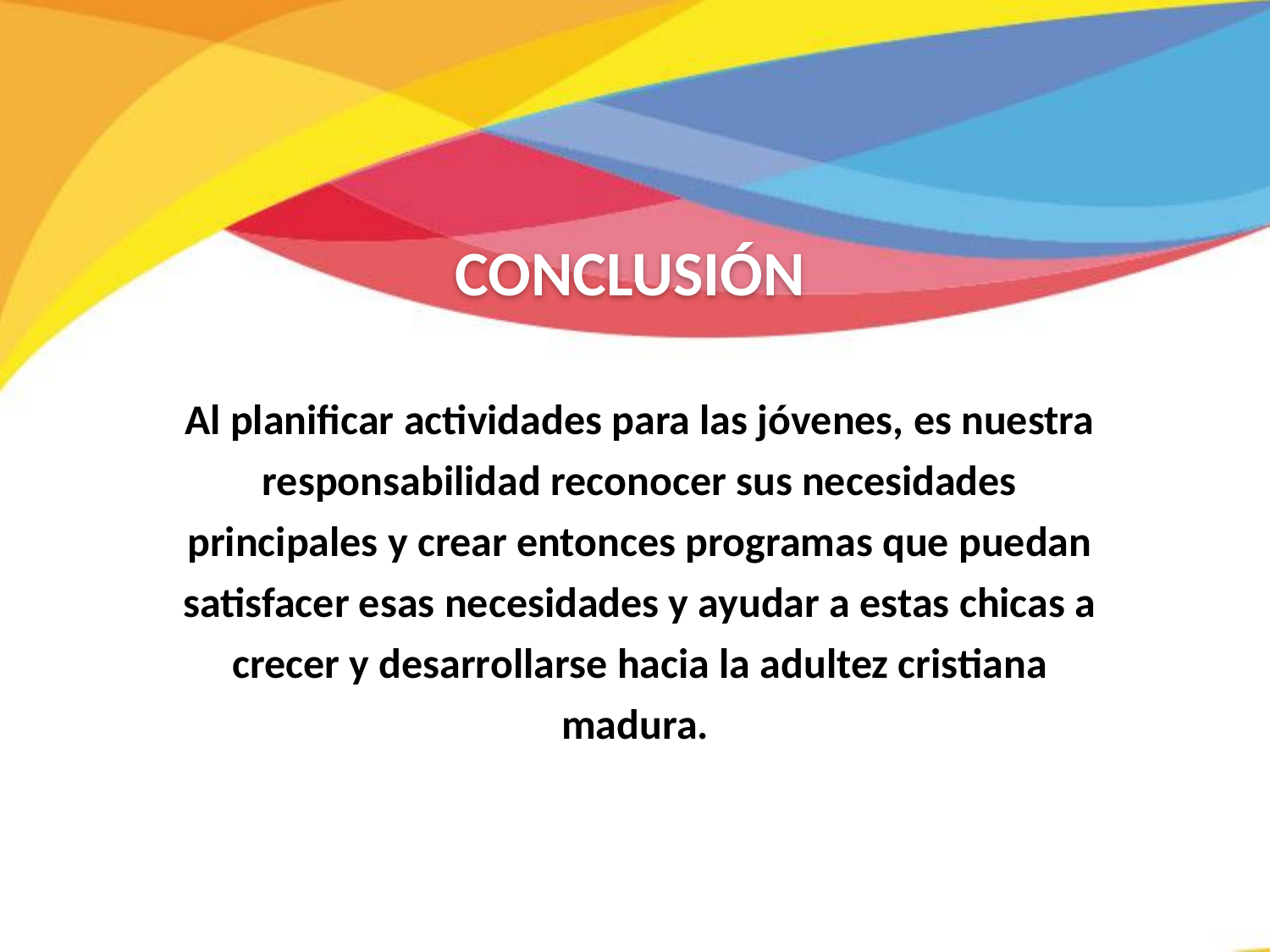

CONCLUSIÓN
Al planificar actividades para las jóvenes, es nuestra responsabilidad reconocer sus necesidades principales y crear entonces programas que puedan satisfacer esas necesidades y ayudar a estas chicas a crecer y desarrollarse hacia la adultez cristiana madura.